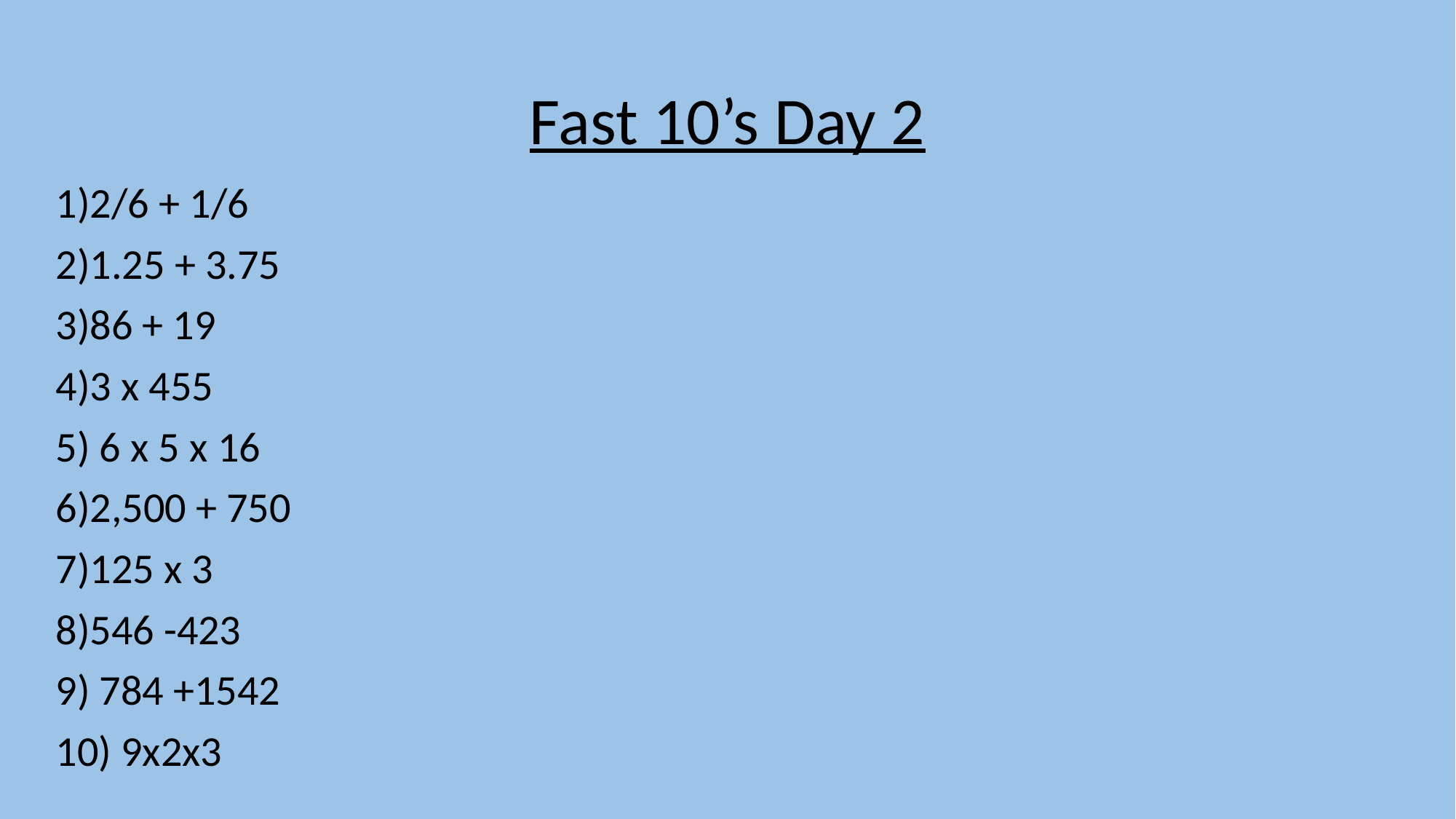

# Fast 10’s Day 2
1)2/6 + 1/6
2)1.25 + 3.75
3)86 + 19
4)3 x 455
5) 6 x 5 x 16
6)2,500 + 750
7)125 x 3
8)546 -423
9) 784 +1542
10) 9x2x3